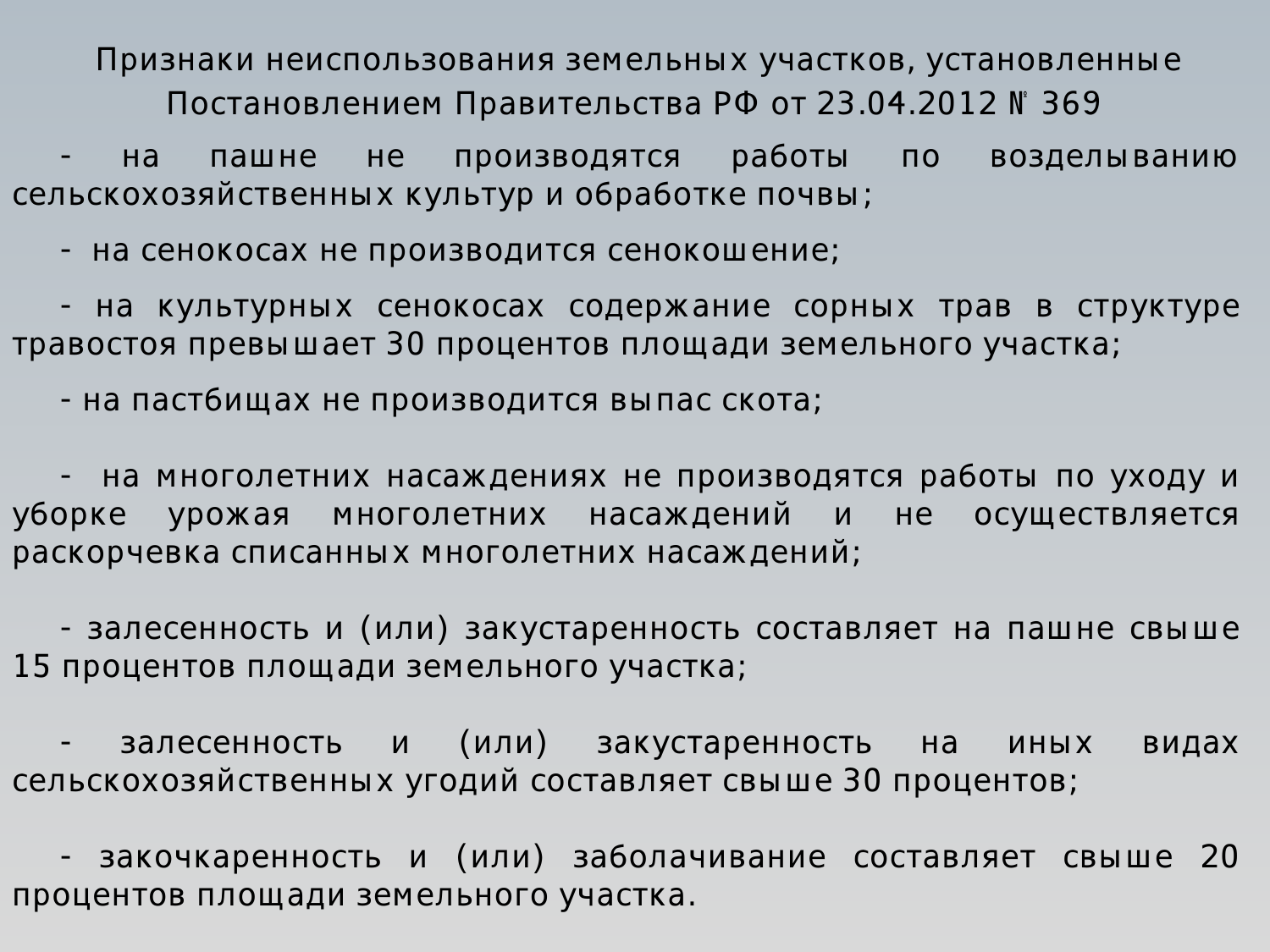

# Признаки неиспользования земельных участков, установленные Постановлением Правительства РФ от 23.04.2012 № 369
- на пашне не производятся работы по возделыванию сельскохозяйственных культур и обработке почвы;
-  на сенокосах не производится сенокошение;
- на культурных сенокосах содержание сорных трав в структуре травостоя превышает 30 процентов площади земельного участка;
- на пастбищах не производится выпас скота;

-  на многолетних насаждениях не производятся работы по уходу и уборке урожая многолетних насаждений и не осуществляется раскорчевка списанных многолетних насаждений;

- залесенность и (или) закустаренность составляет на пашне свыше 15 процентов площади земельного участка;

- залесенность и (или) закустаренность на иных видах сельскохозяйственных угодий составляет свыше 30 процентов;

- закочкаренность и (или) заболачивание составляет свыше 20 процентов площади земельного участка.